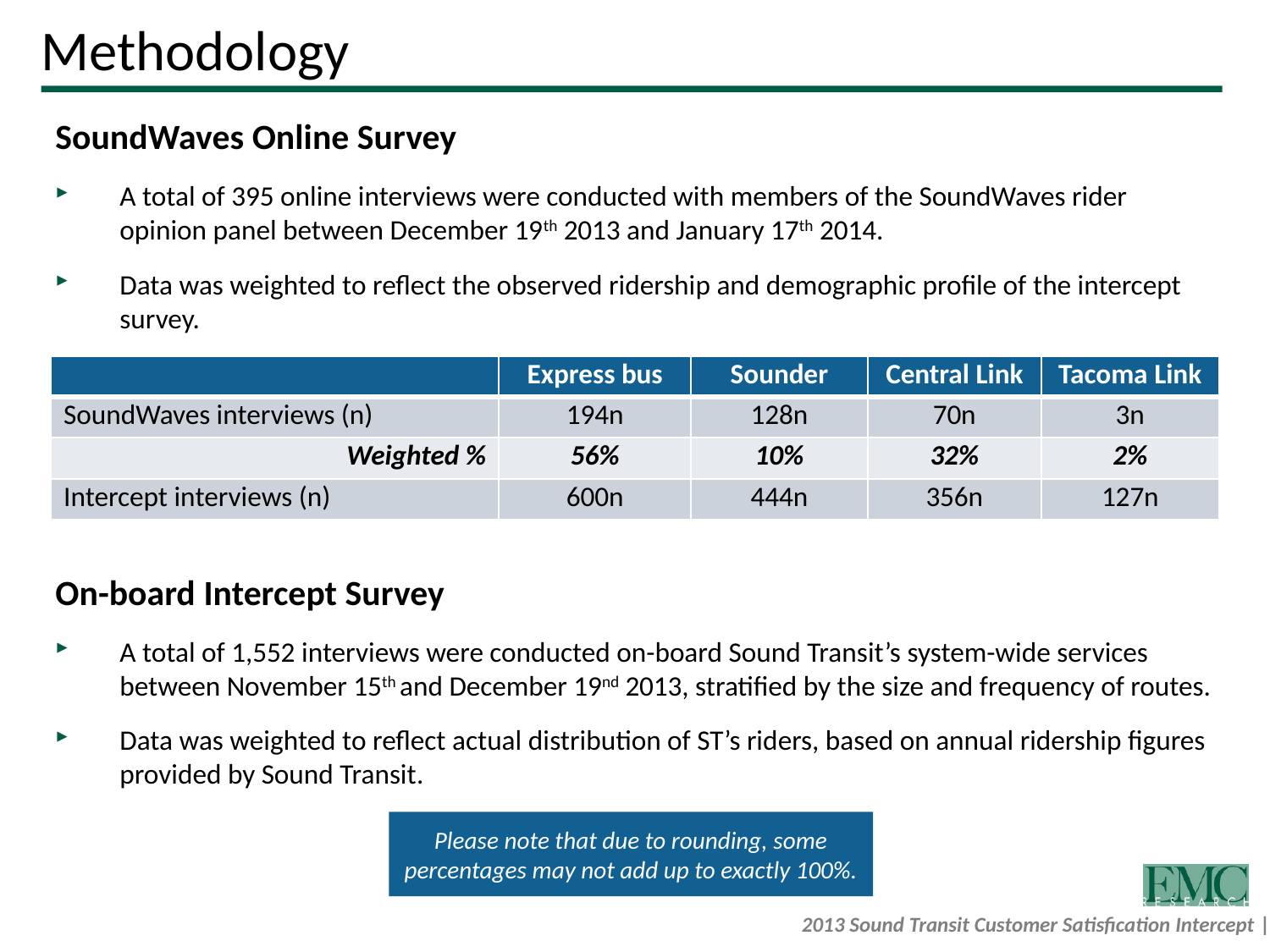

# Methodology
SoundWaves Online Survey
A total of 395 online interviews were conducted with members of the SoundWaves rider opinion panel between December 19th 2013 and January 17th 2014.
Data was weighted to reflect the observed ridership and demographic profile of the intercept survey.
|  | Express bus | Sounder | Central Link | Tacoma Link |
| --- | --- | --- | --- | --- |
| SoundWaves interviews (n) | 194n | 128n | 70n | 3n |
| Weighted % | 56% | 10% | 32% | 2% |
| Intercept interviews (n) | 600n | 444n | 356n | 127n |
On-board Intercept Survey
A total of 1,552 interviews were conducted on-board Sound Transit’s system-wide services between November 15th and December 19nd 2013, stratified by the size and frequency of routes.
Data was weighted to reflect actual distribution of ST’s riders, based on annual ridership figures provided by Sound Transit.
Please note that due to rounding, some percentages may not add up to exactly 100%.